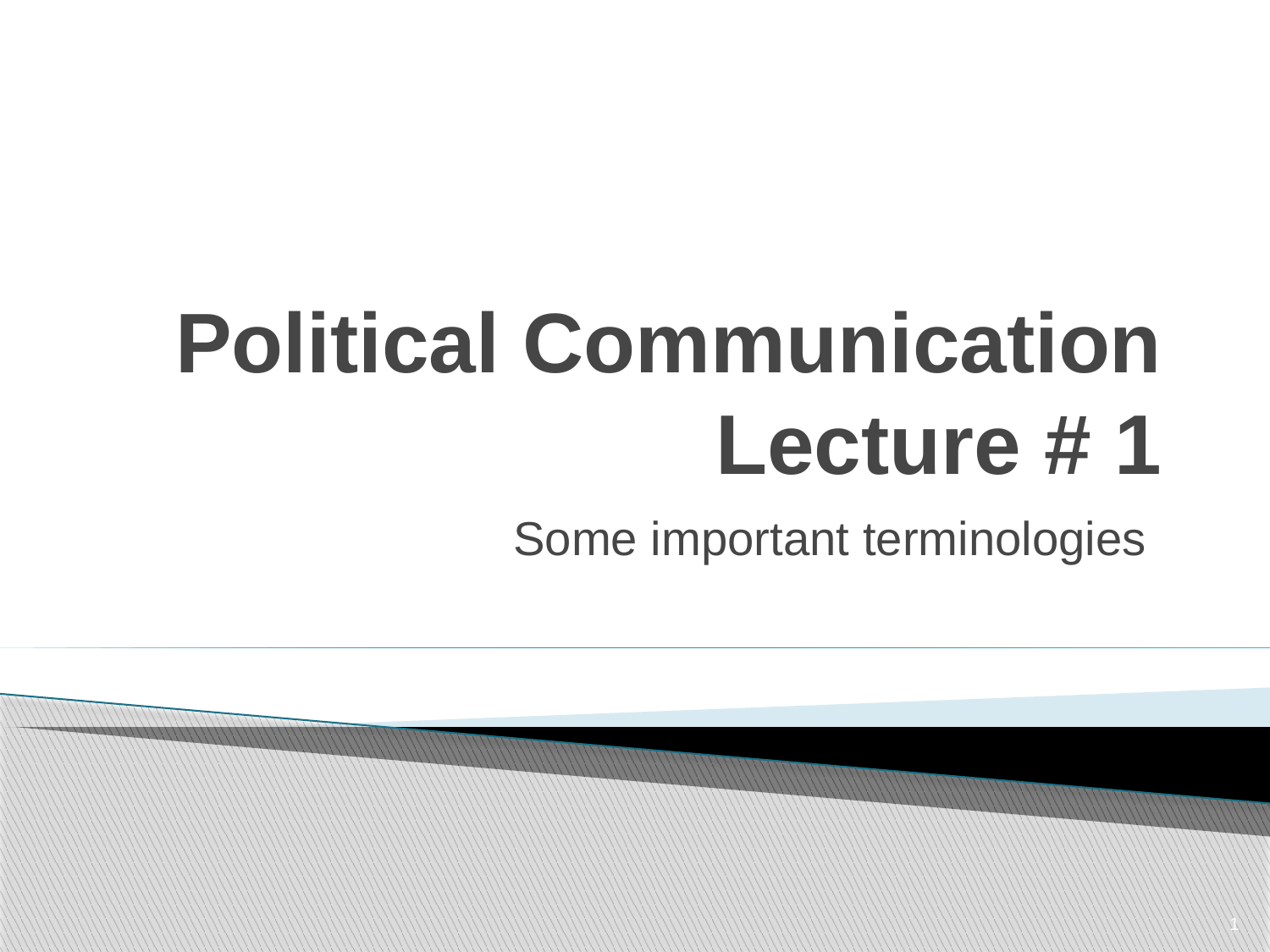

# Political Communication Lecture # 1
Some important terminologies
1